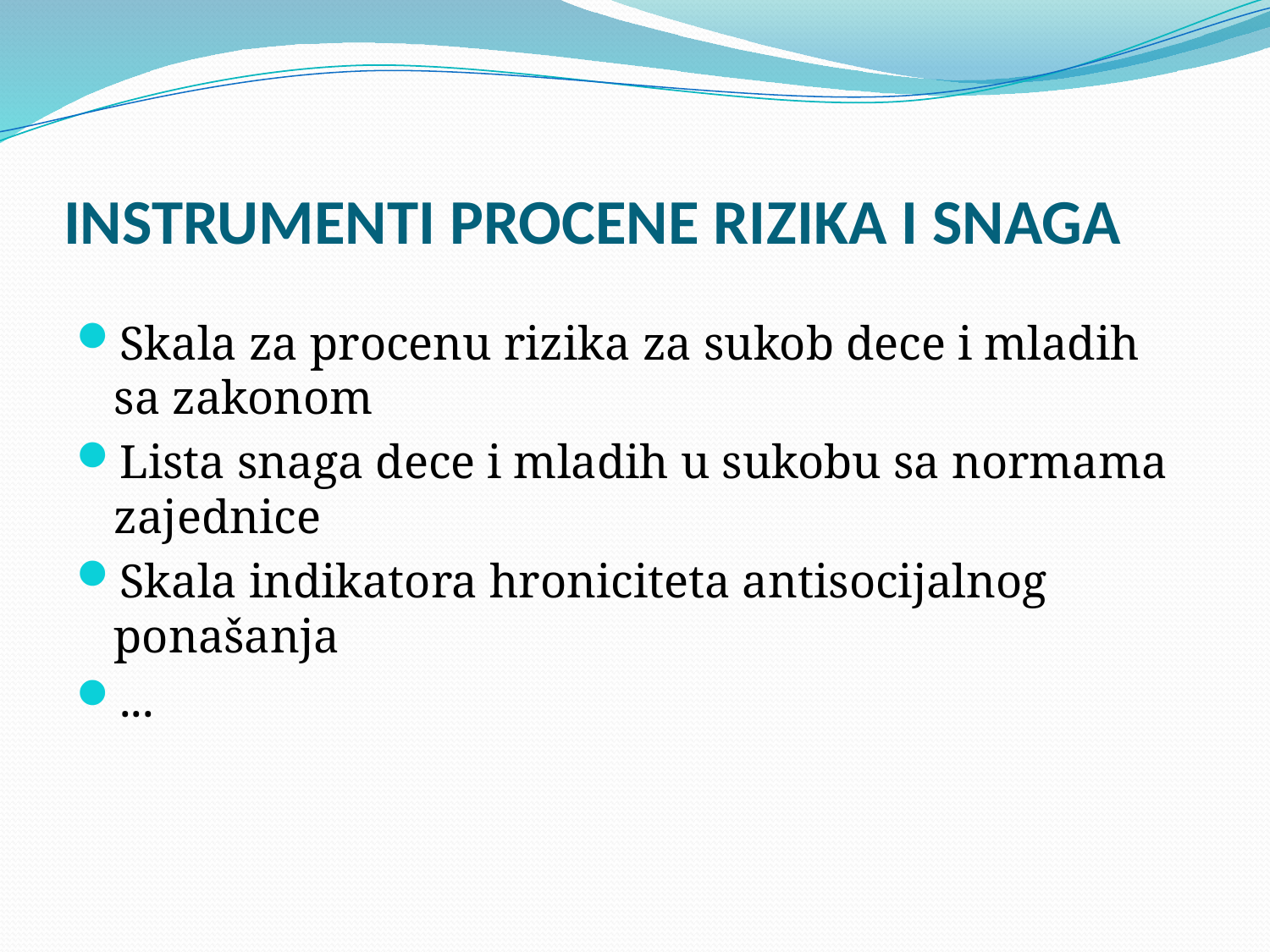

# INSTRUMENTI PROCENE RIZIKA I SNAGA
Skala za procenu rizika za sukob dece i mladih sa zakonom
Lista snaga dece i mladih u sukobu sa normama zajednice
Skala indikatora hroniciteta antisocijalnog ponašanja
...